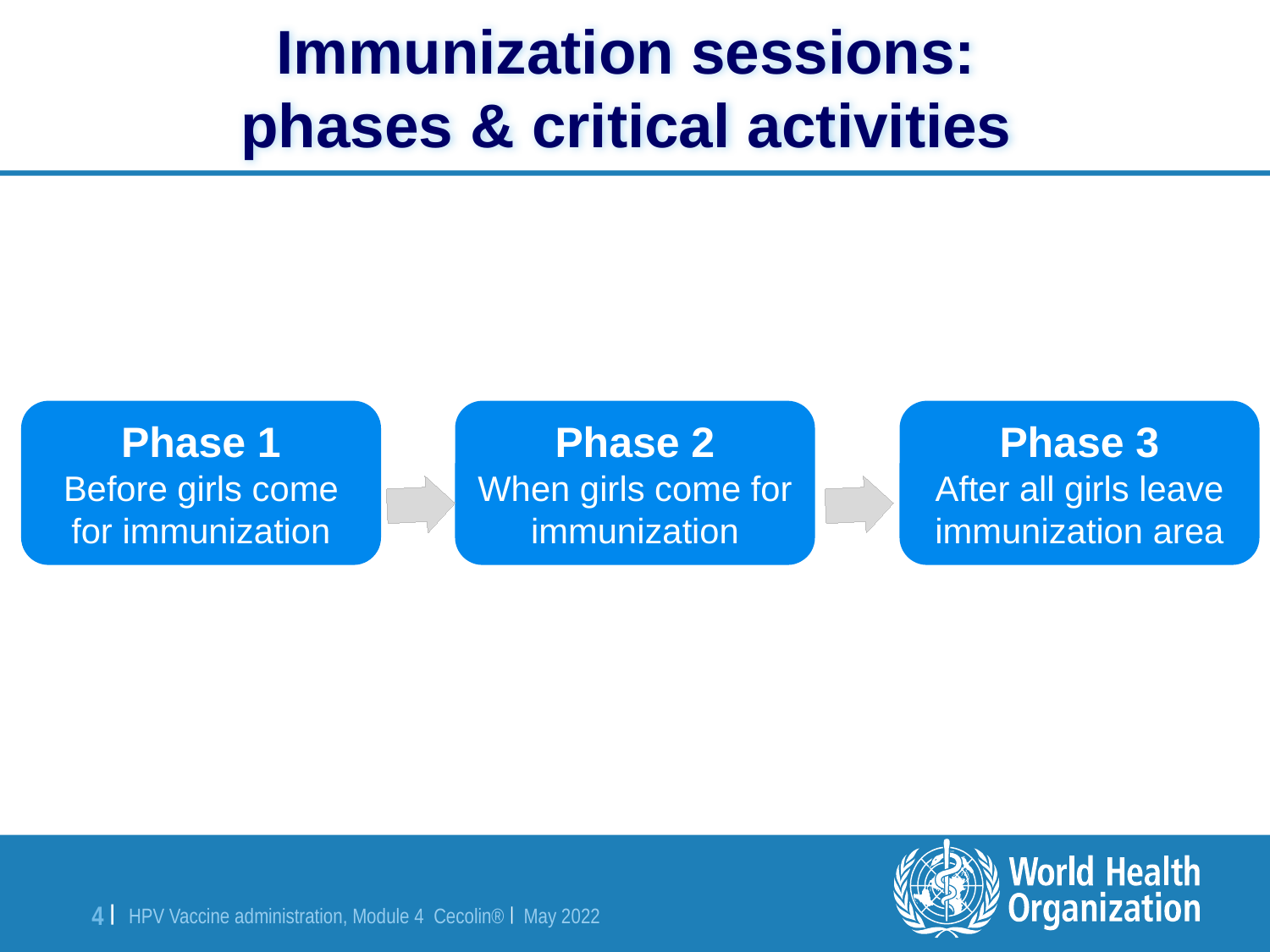

# Immunization sessions: phases & critical activities
Phase 1
Before girls come for immunization
Phase 2
When girls come for immunization
Phase 3
After all girls leave immunization area